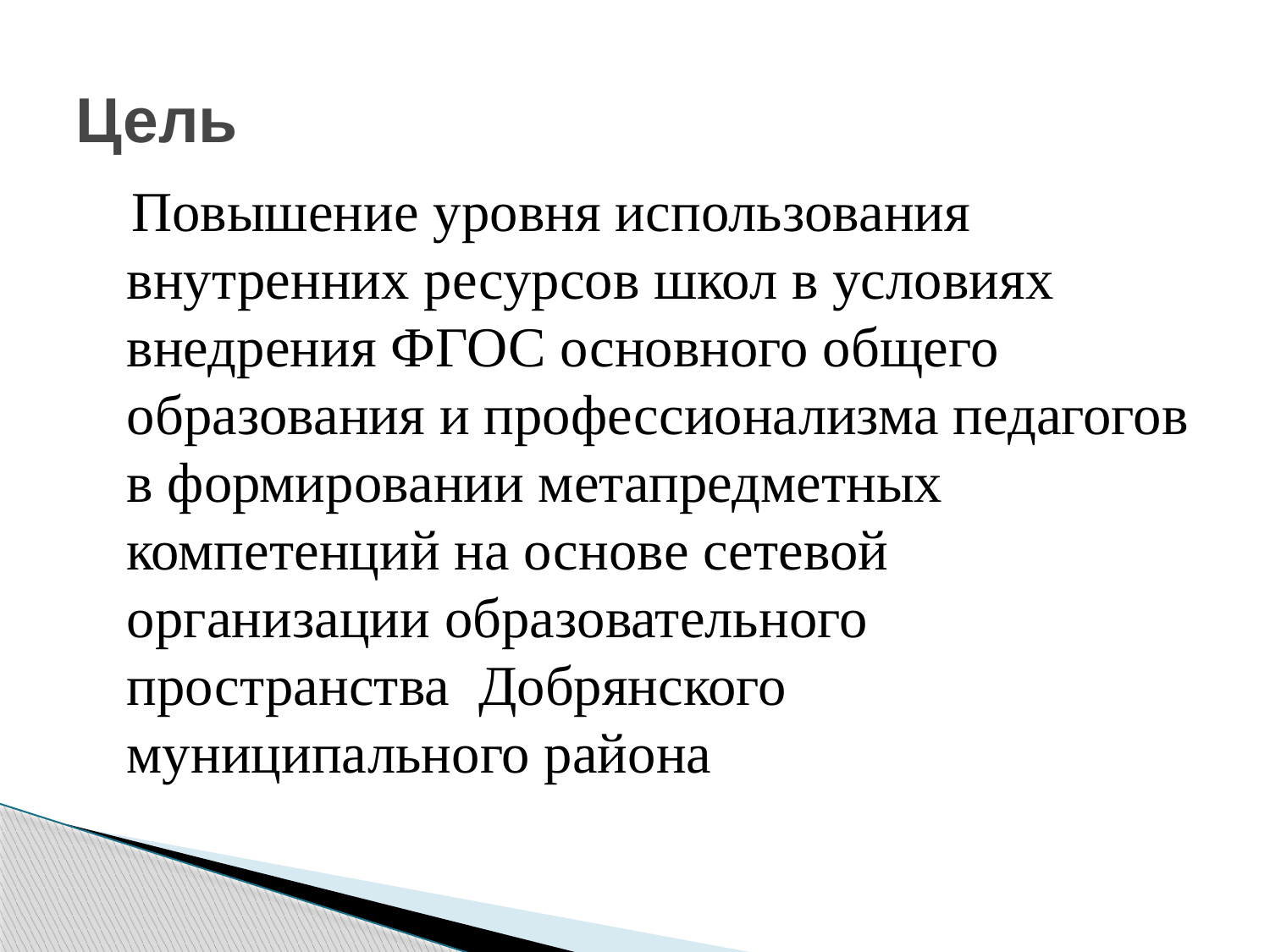

# Цель
   Повышение уровня использования внутренних ресурсов школ в условиях внедрения ФГОС основного общего образования и профессионализма педагогов в формировании метапредметных компетенций на основе сетевой организации образовательного пространства  Добрянского муниципального района